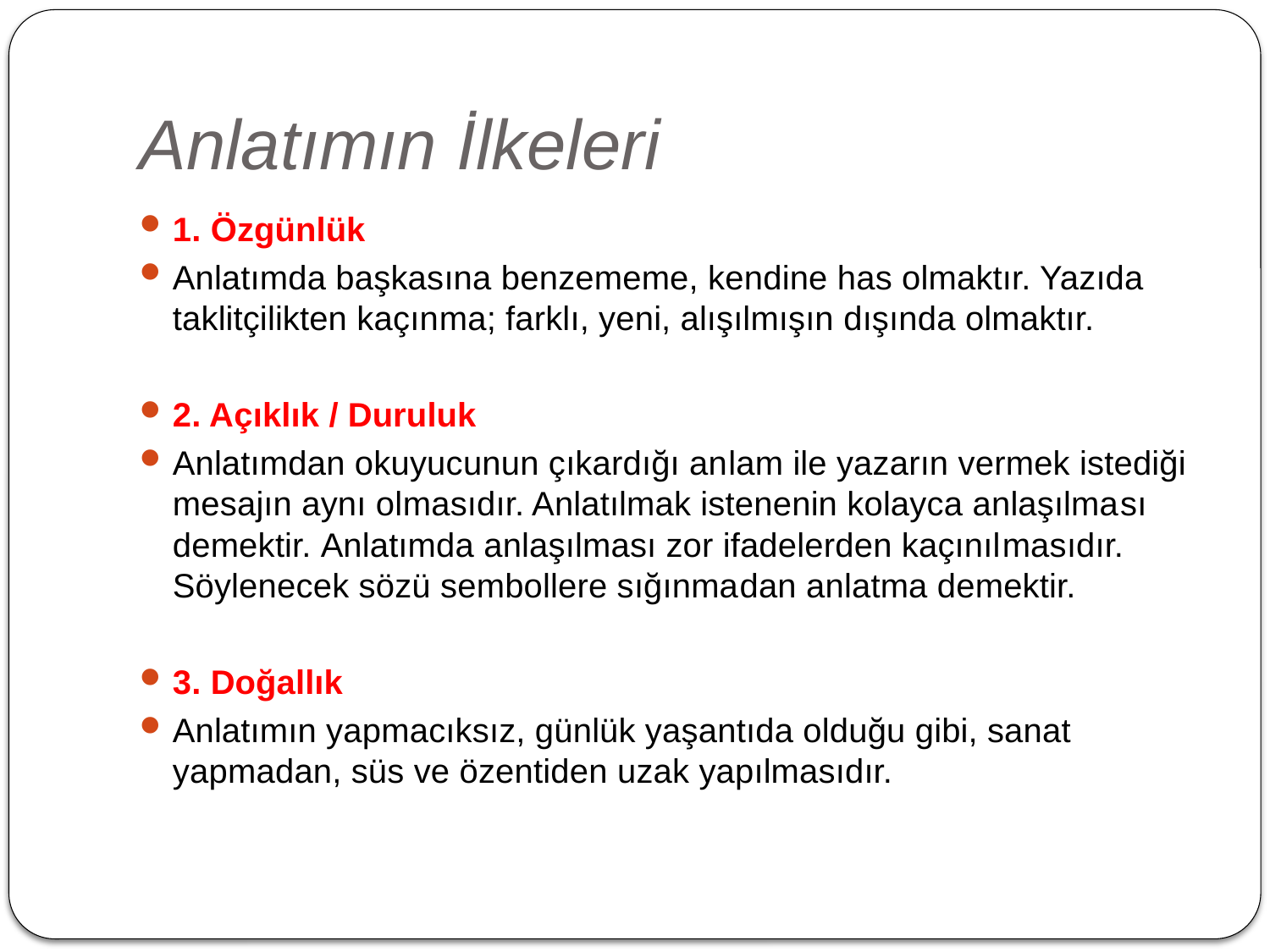

# Anlatımın İlkeleri
1. Özgünlük
Anlatımda başkasına benzememe, kendine has olmaktır. Yazıda taklitçilikten kaçın­ma; farklı, yeni, alışılmışın dışında olmaktır.

2. Açıklık / Duruluk
Anlatımdan okuyucunun çıkardığı an­lam ile yazarın vermek istediği mesajın aynı ol­masıdır. Anlatılmak istenenin kolayca anlaşılma­sı demektir. Anlatımda anlaşılması zor ifadelerden kaçınıl­masıdır. Söylenecek sözü sembollere sığınma­dan anlatma demektir.

3. Doğallık
Anlatımın yapmacıksız, günlük yaşantıda olduğu gibi, sanat yapmadan, süs ve özentiden uzak yapılmasıdır.